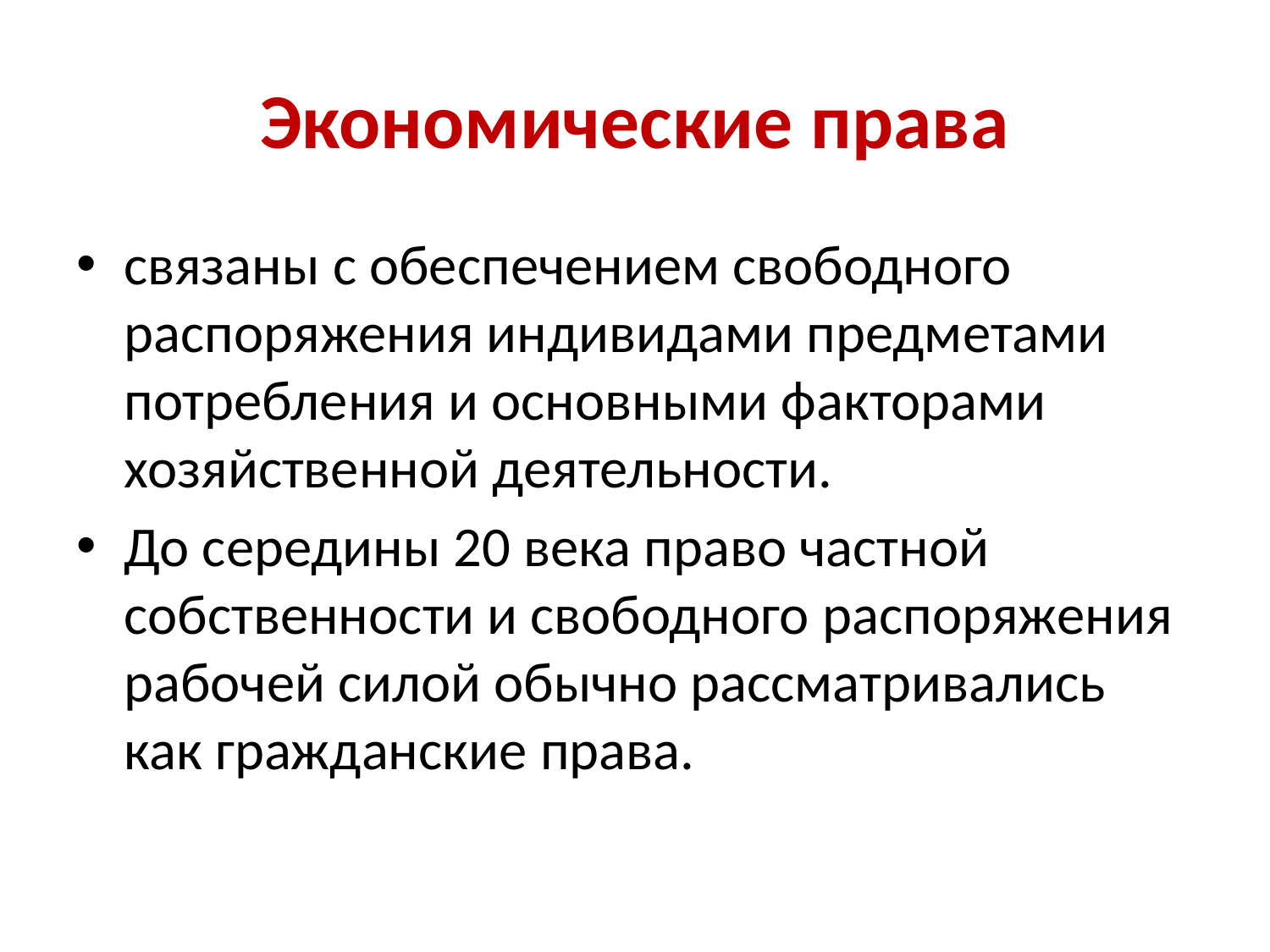

# Экономические права
связаны с обеспечением свободного распоряжения индивидами предметами потребления и основными факторами хозяйственной деятельности.
До середины 20 века право частной собственности и свободного распоряжения рабочей силой обычно рассматривались как гражданские права.